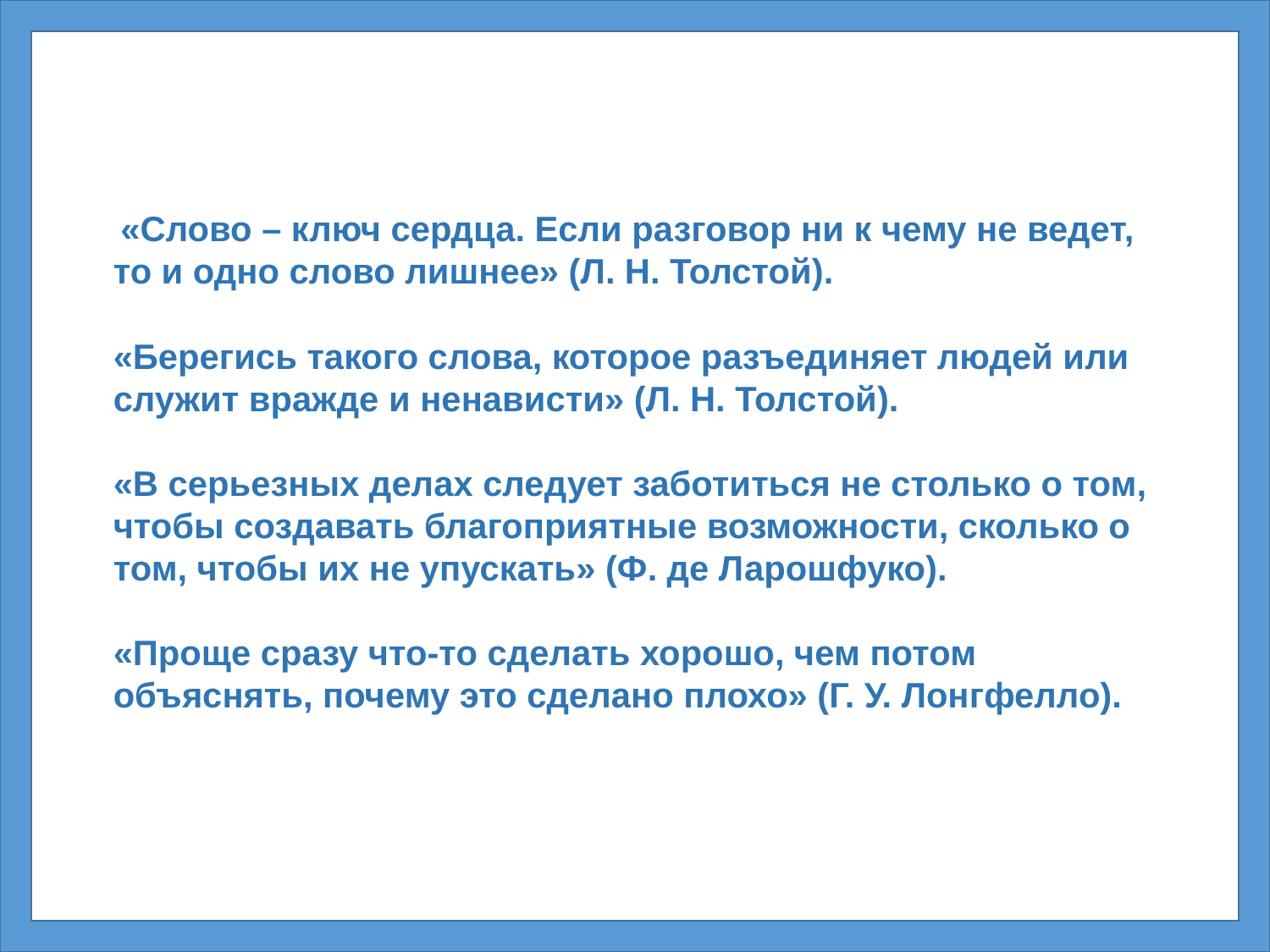

«Слово – ключ сердца. Если разговор ни к чему не ведет, то и одно слово лишнее» (Л. Н. Толстой).

«Берегись такого слова, которое разъединяет людей или служит вражде и ненависти» (Л. Н. Толстой).

«В серьезных делах следует заботиться не столько о том, чтобы создавать благоприятные возможности, сколько о том, чтобы их не упускать» (Ф. де Ларошфуко).

«Проще сразу что-то сделать хорошо, чем потом объяснять, почему это сделано плохо» (Г. У. Лонгфелло).